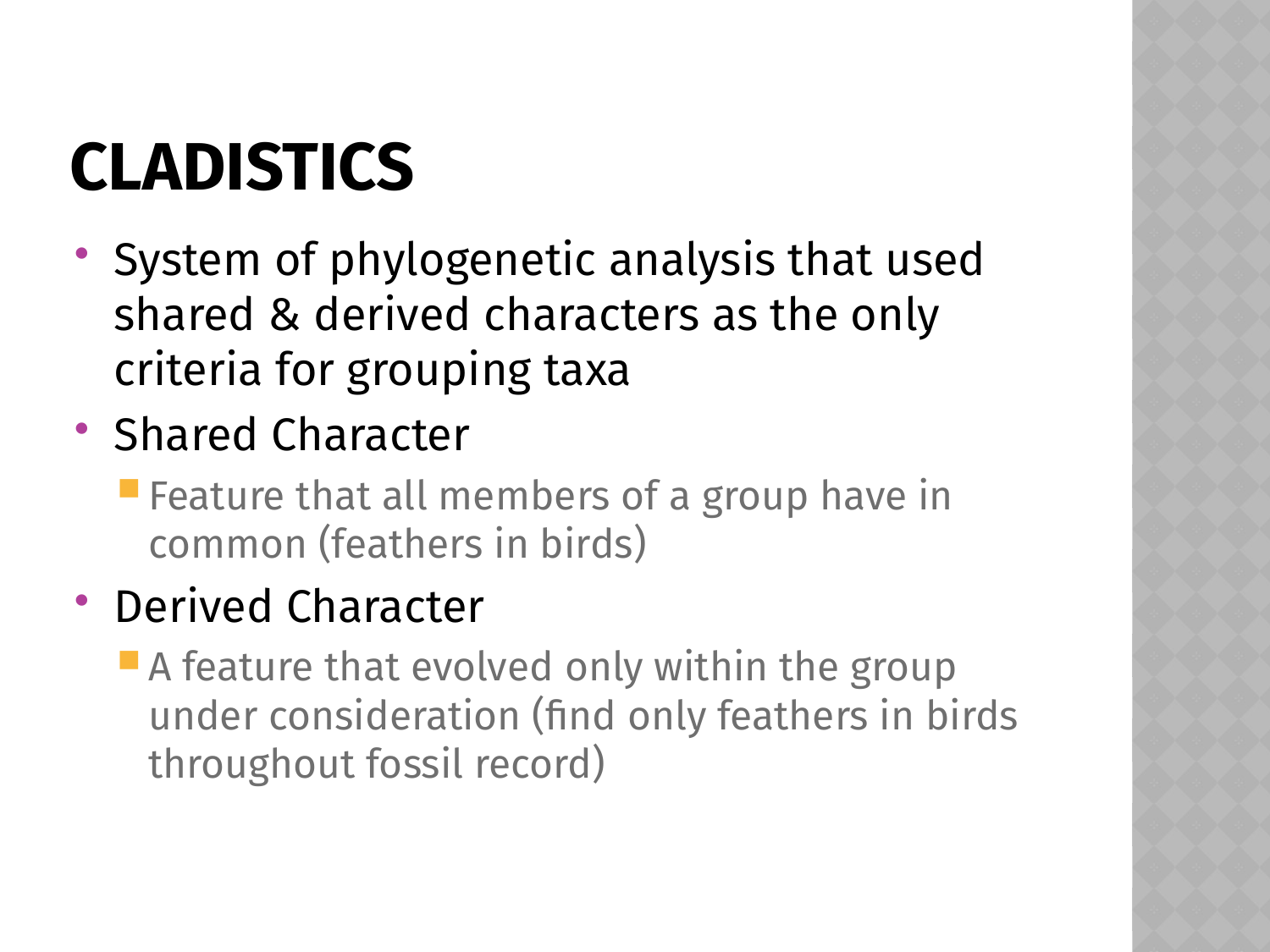

# cladistics
System of phylogenetic analysis that used shared & derived characters as the only criteria for grouping taxa
Shared Character
Feature that all members of a group have in common (feathers in birds)
Derived Character
A feature that evolved only within the group under consideration (find only feathers in birds throughout fossil record)